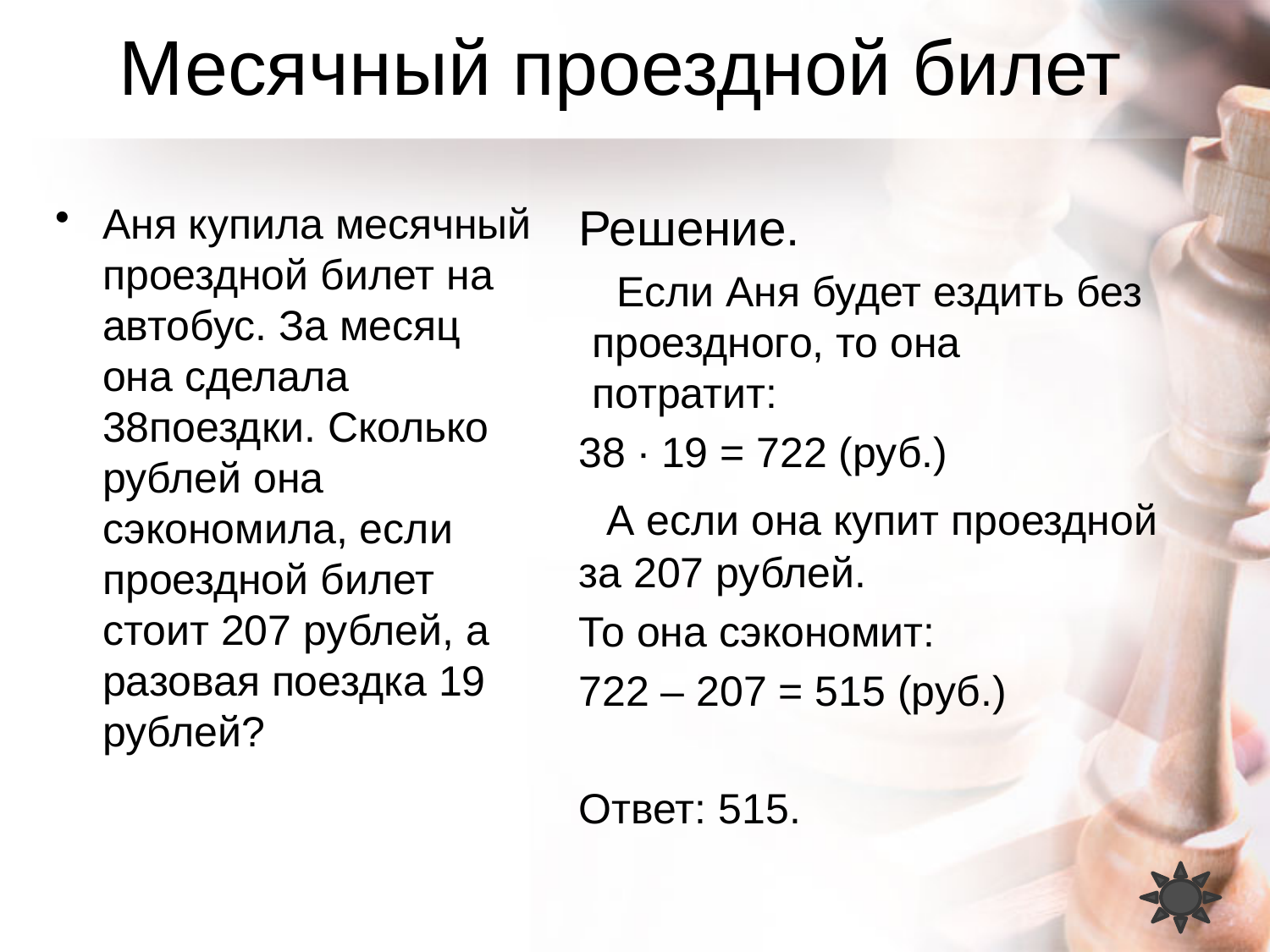

# Месячный проездной билет
Аня купила месячный проездной билет на автобус. За месяц она сделала 38поездки. Сколько рублей она сэкономила, если проездной билет стоит 207 рублей, а разовая поездка 19 рублей?

Решение.
  Если Аня будет ездить без проездного, то она потратит:
38 ∙ 19 = 722 (руб.)
  А если она купит проездной за 207 рублей.
То она сэкономит:
722 – 207 = 515 (руб.)

Ответ: 515.